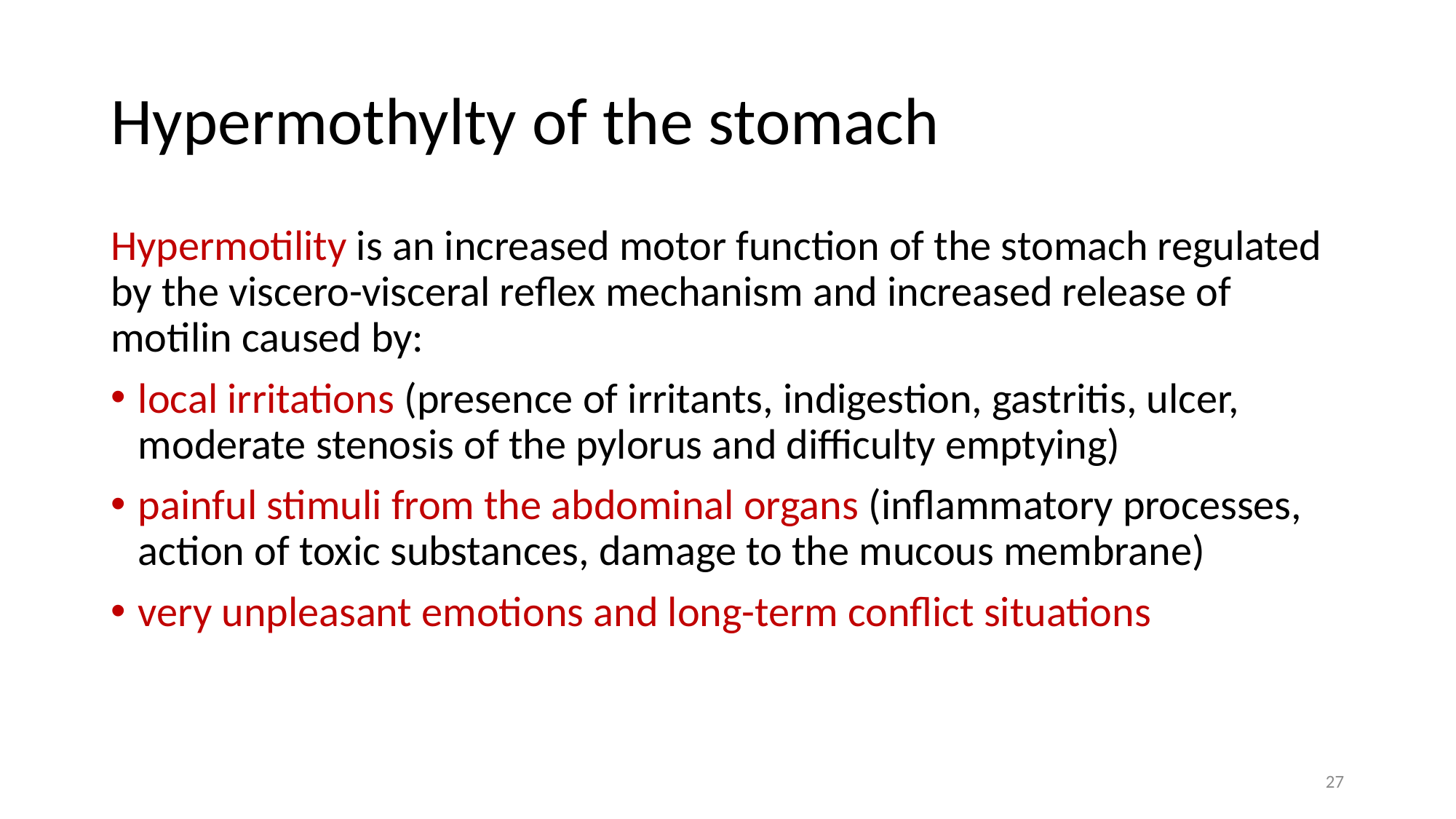

# Hypermothylty of the stomach
Hypermotility is an increased motor function of the stomach regulated by the viscero-visceral reflex mechanism and increased release of motilin caused by:
local irritations (presence of irritants, indigestion, gastritis, ulcer, moderate stenosis of the pylorus and difficulty emptying)
painful stimuli from the abdominal organs (inflammatory processes, action of toxic substances, damage to the mucous membrane)
very unpleasant emotions and long-term conflict situations
27